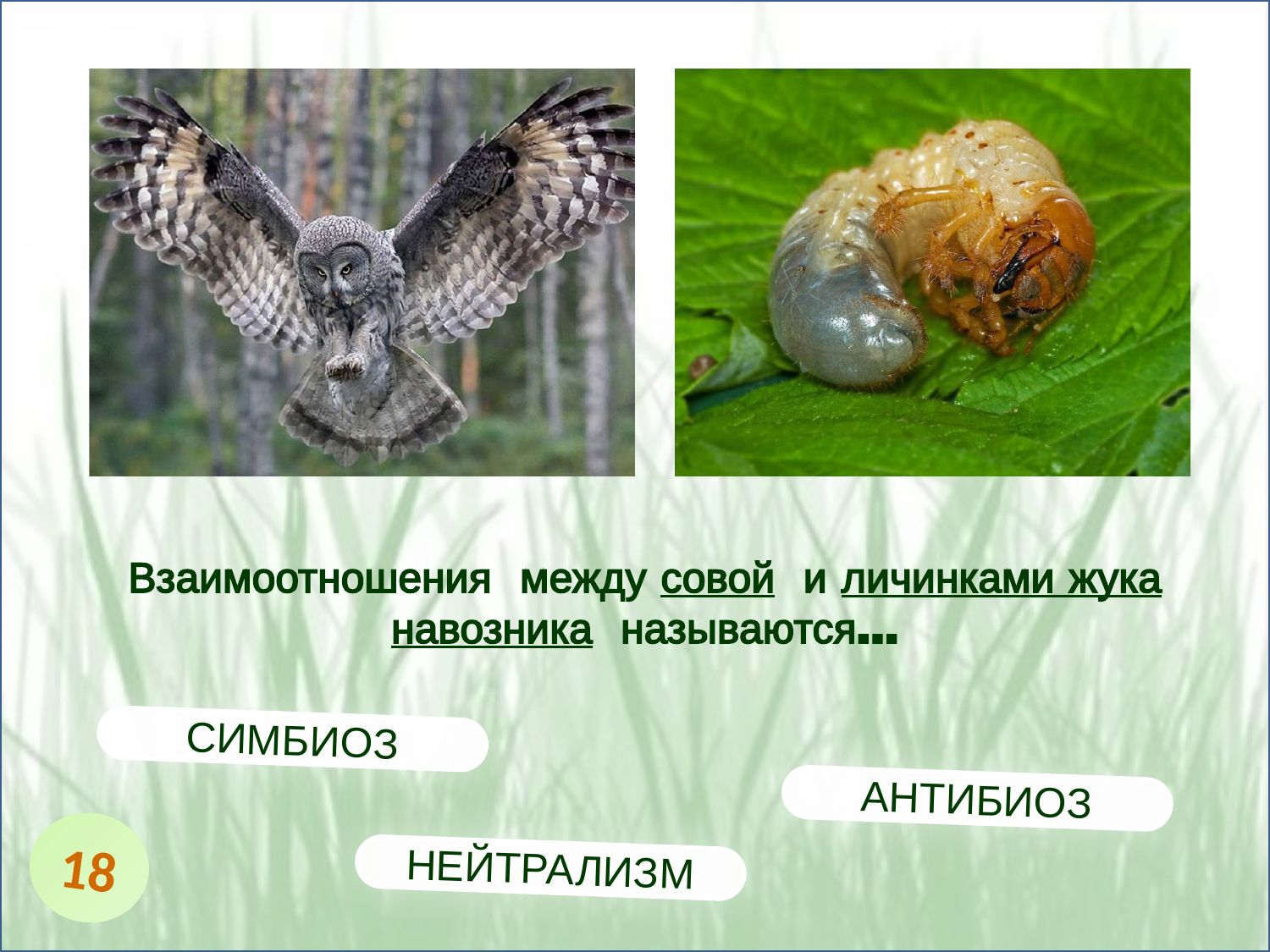

Взаимоотношения  между совой  и личинками жука навозника  называются…
СИМБИОЗ
АНТИБИОЗ
18
НЕЙТРАЛИЗМ